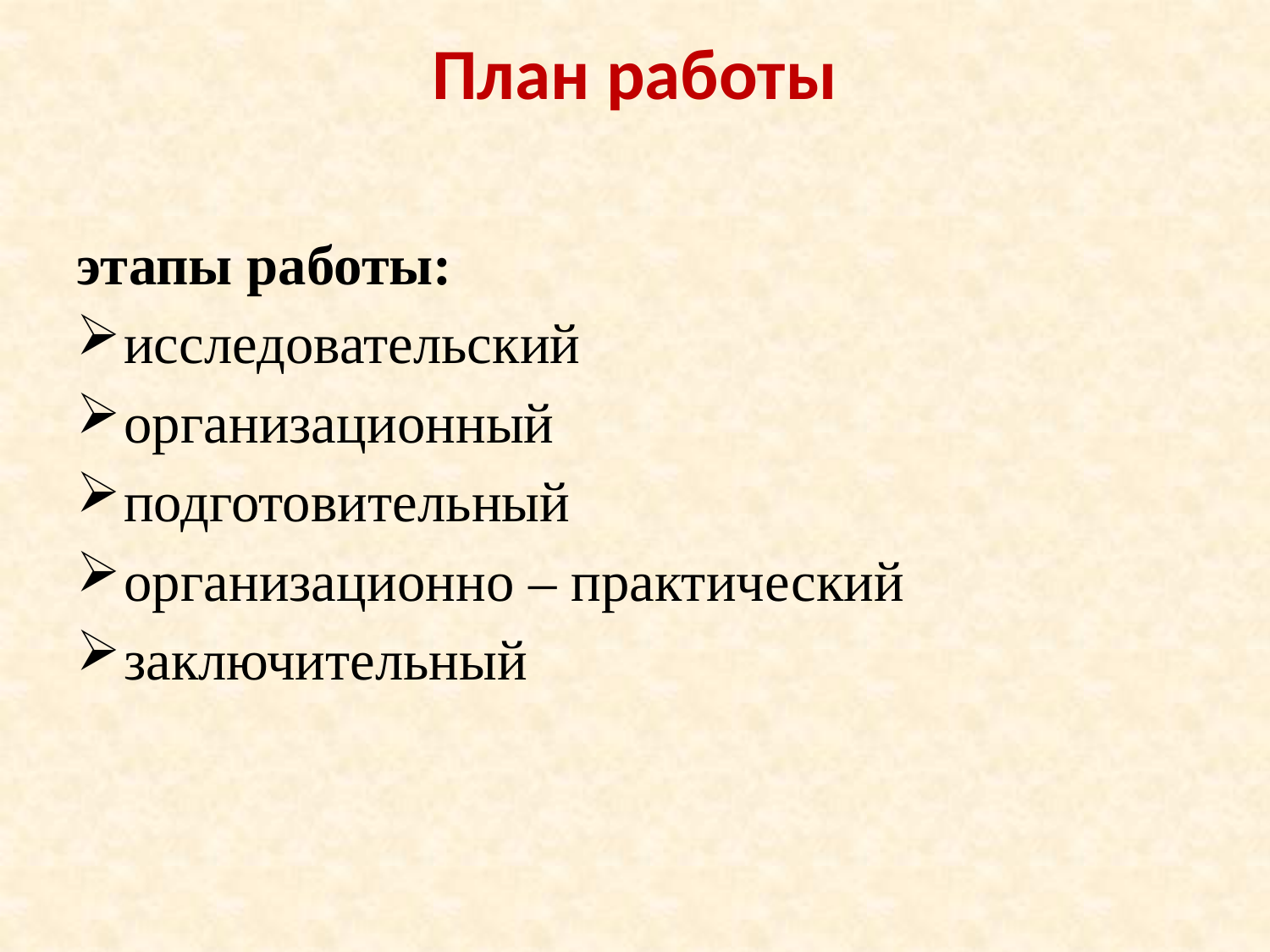

# План работы
этапы работы:
исследовательский
организационный
подготовительный
организационно – практический
заключительный